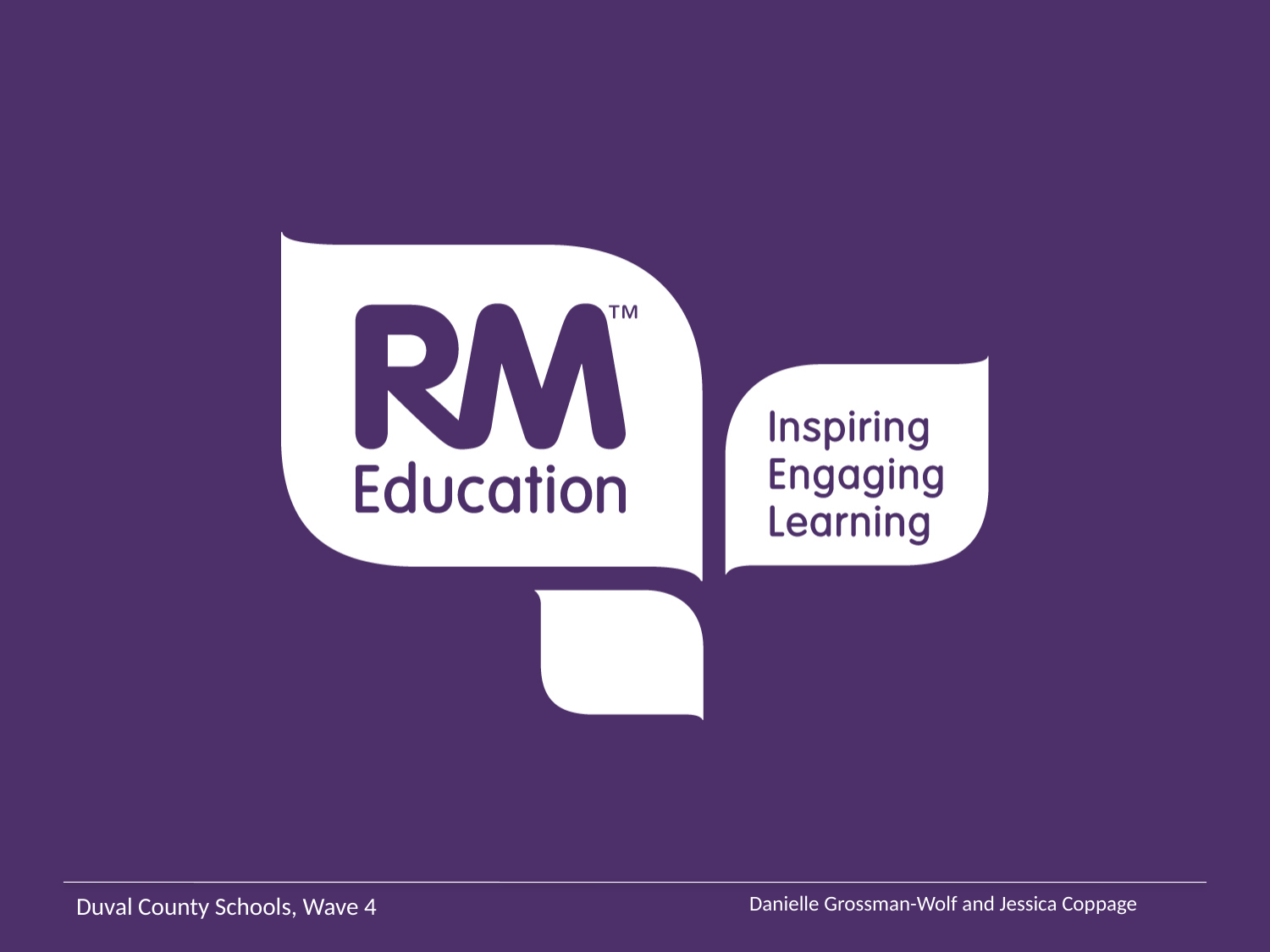

Duval County Schools, Wave 4
Danielle Grossman-Wolf and Jessica Coppage